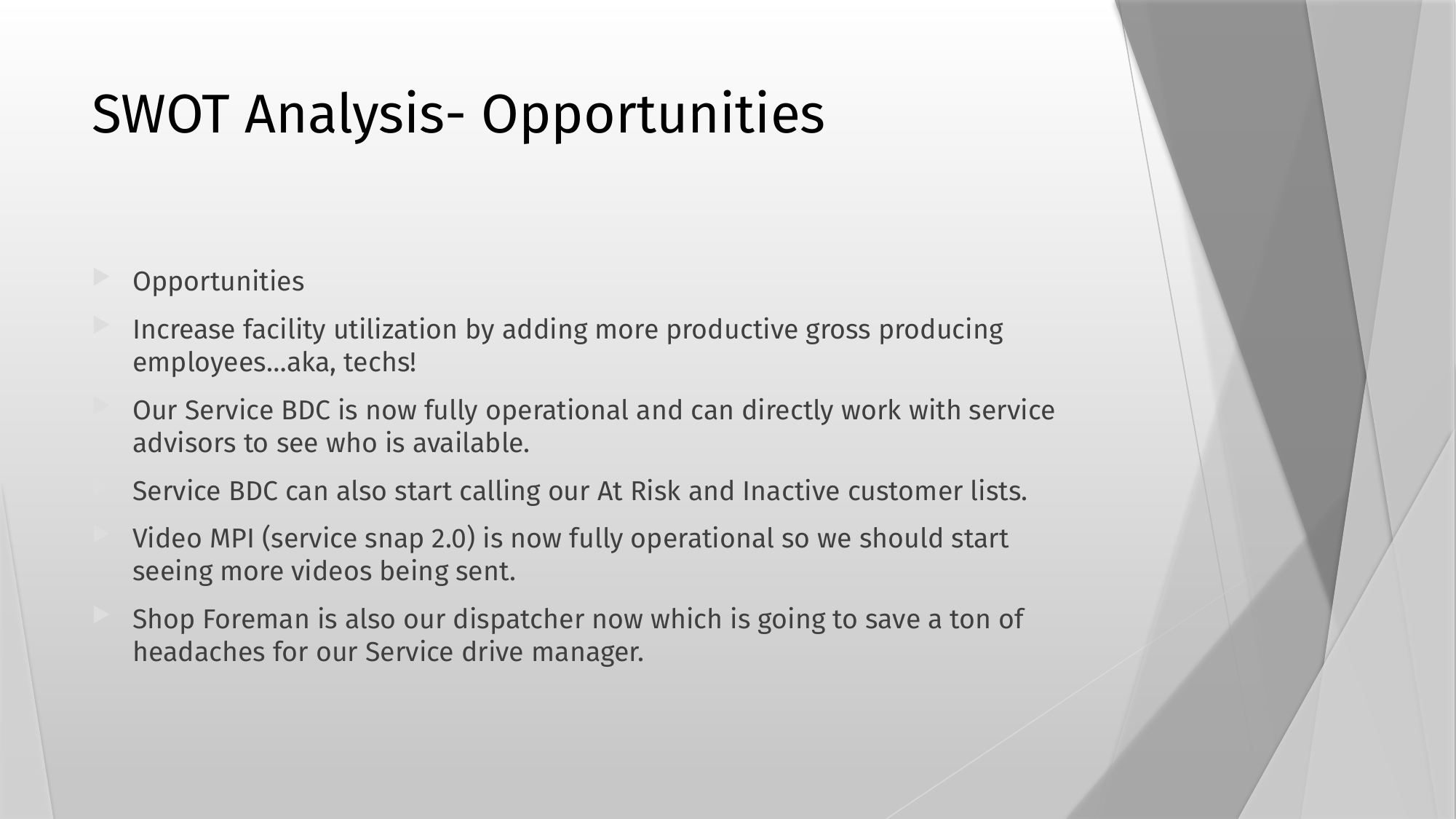

# SWOT Analysis- Opportunities
Opportunities
Increase facility utilization by adding more productive gross producing employees…aka, techs!
Our Service BDC is now fully operational and can directly work with service advisors to see who is available.
Service BDC can also start calling our At Risk and Inactive customer lists.
Video MPI (service snap 2.0) is now fully operational so we should start seeing more videos being sent.
Shop Foreman is also our dispatcher now which is going to save a ton of headaches for our Service drive manager.